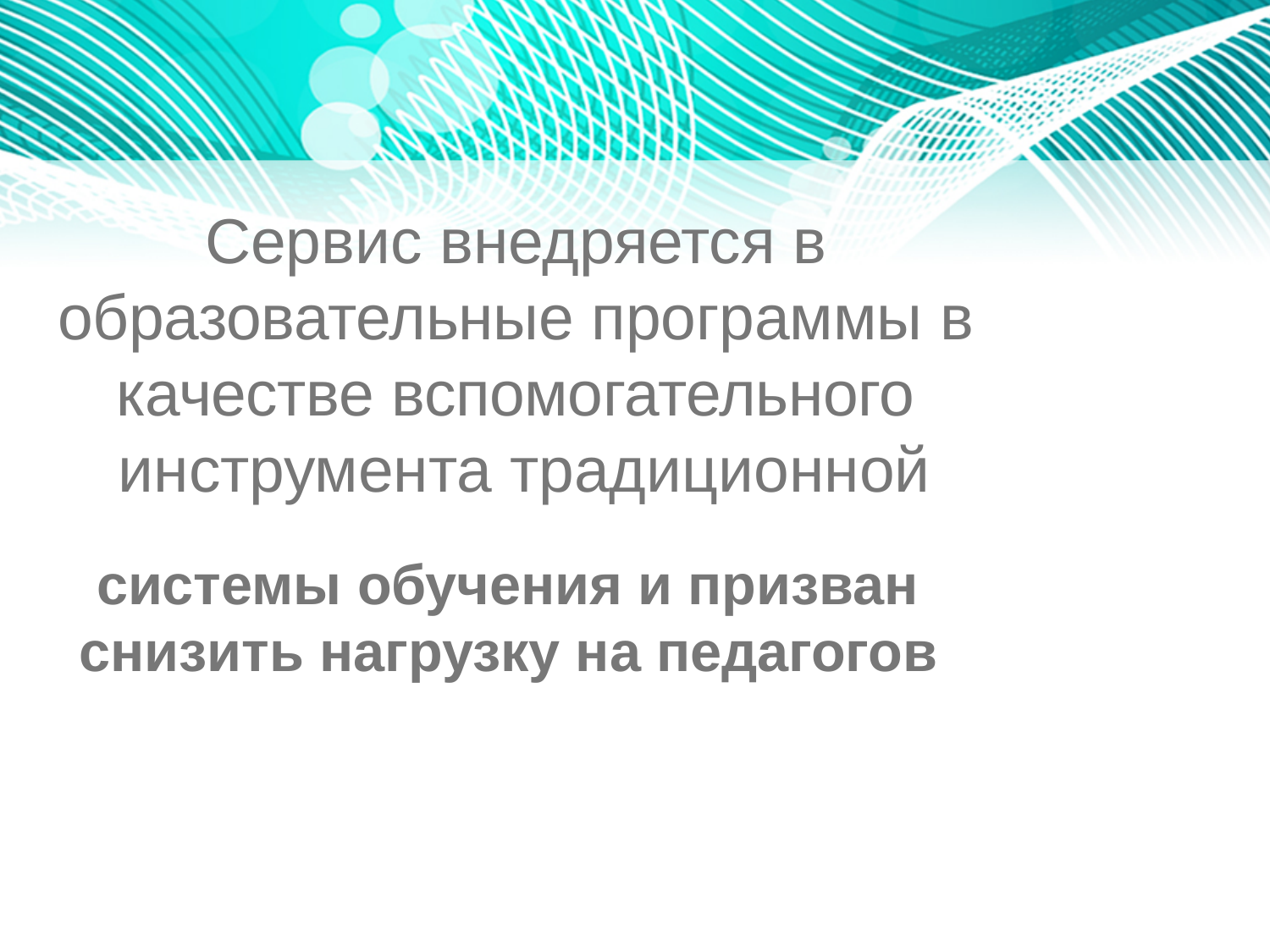

Сервис внедряется в  образовательные программы в  качестве вспомогательного  инструмента традиционной

системы обучения и призван снизить нагрузку на педагогов
.